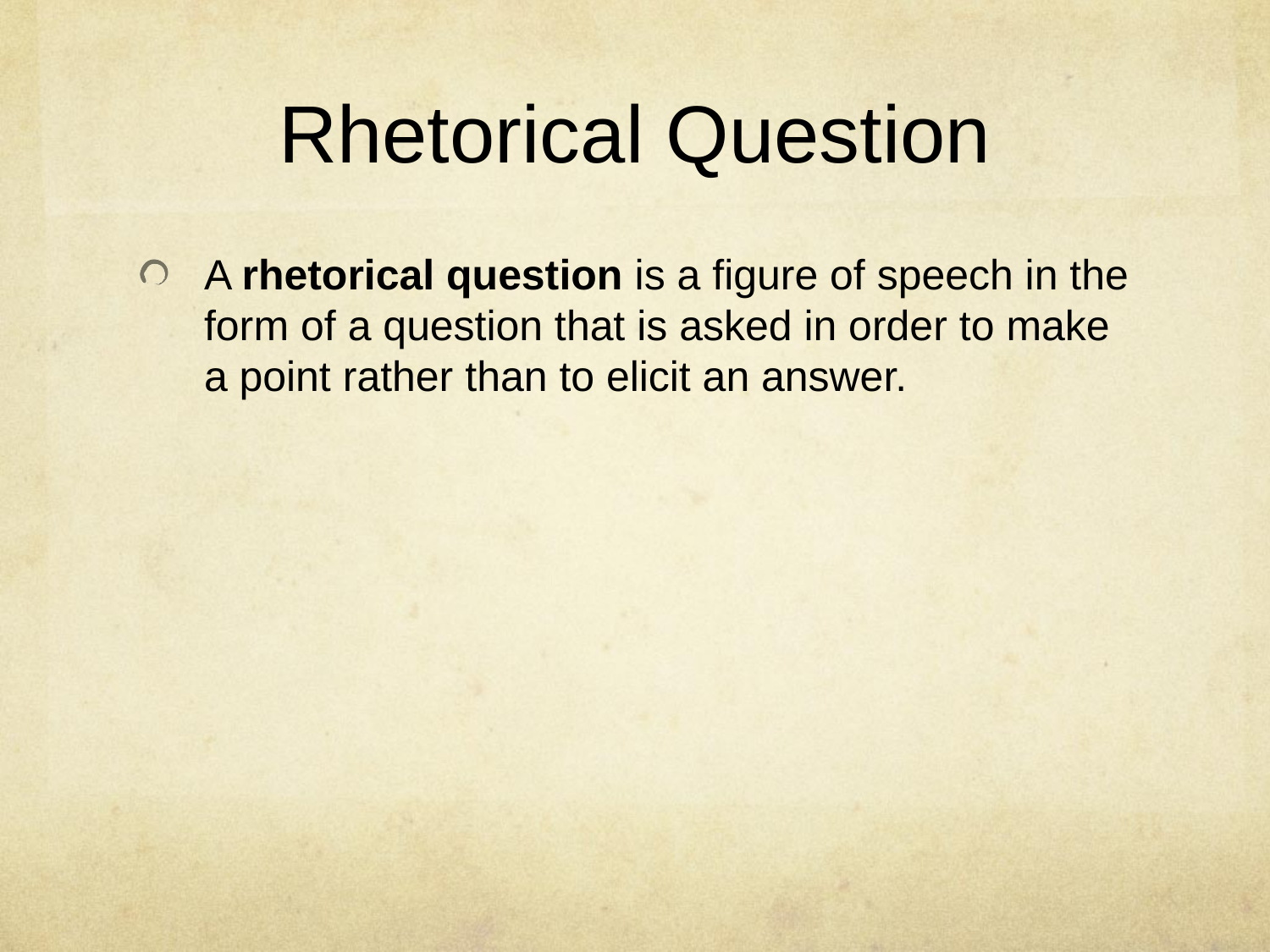

# Rhetorical Question
A rhetorical question is a figure of speech in the form of a question that is asked in order to make a point rather than to elicit an answer.